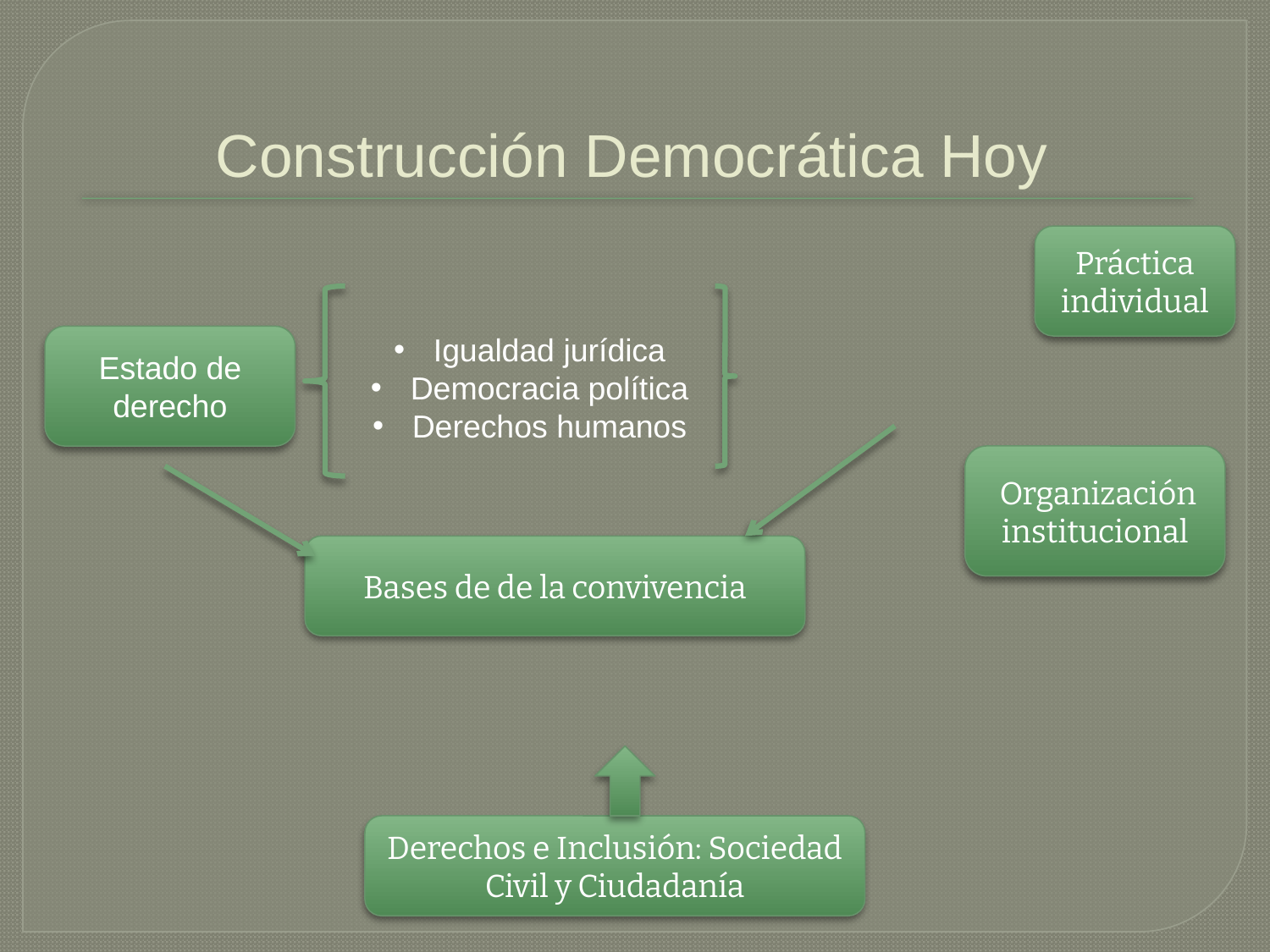

Construcción Democrática Hoy

Práctica individual

Igualdad jurídica
Democracia política
Derechos humanos

Estado de derecho
 Organización institucional
Bases de de la convivencia

Derechos e Inclusión: Sociedad Civil y Ciudadanía